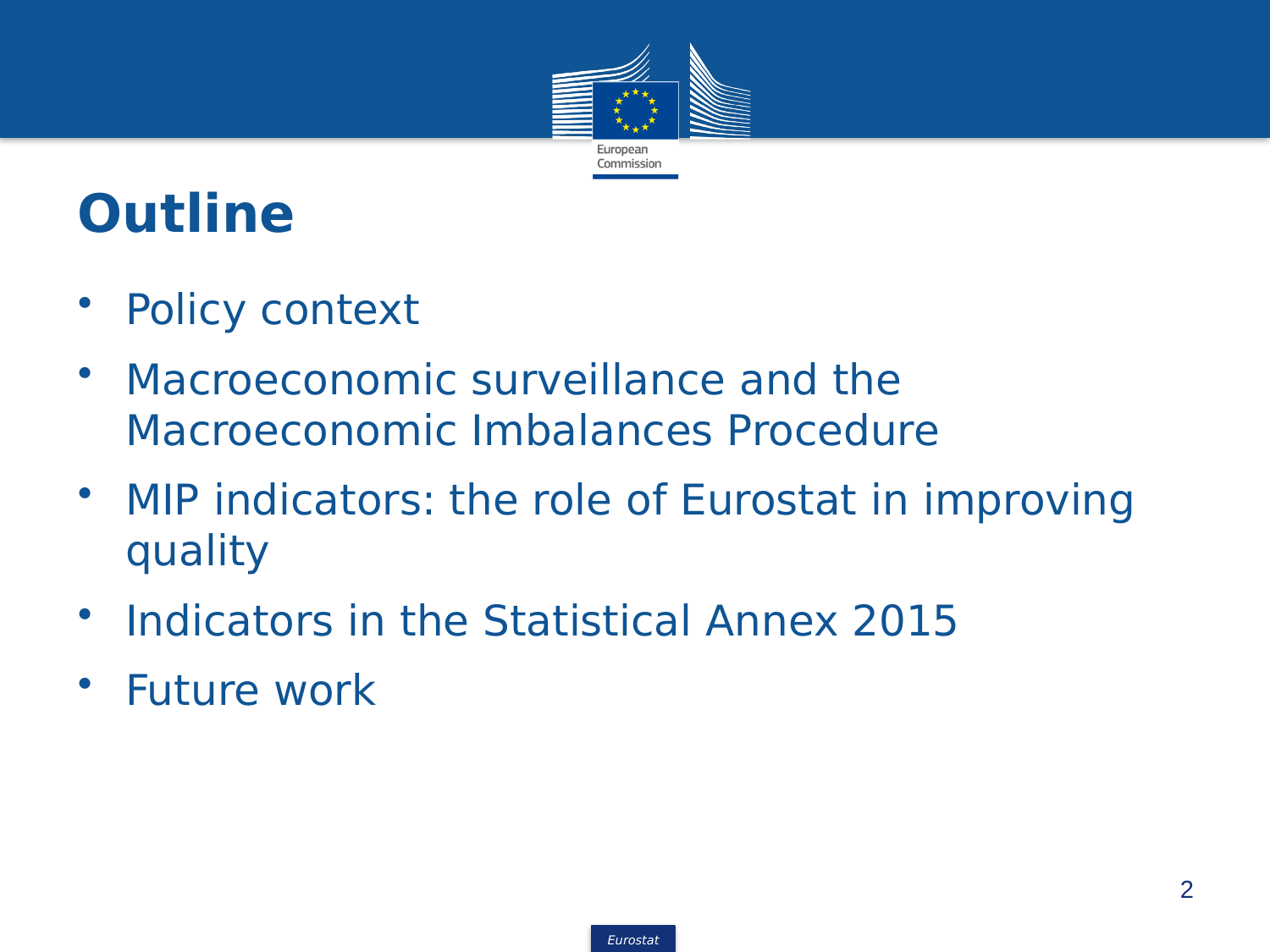

# Outline
Policy context
Macroeconomic surveillance and the Macroeconomic Imbalances Procedure
MIP indicators: the role of Eurostat in improving quality
Indicators in the Statistical Annex 2015
Future work

2